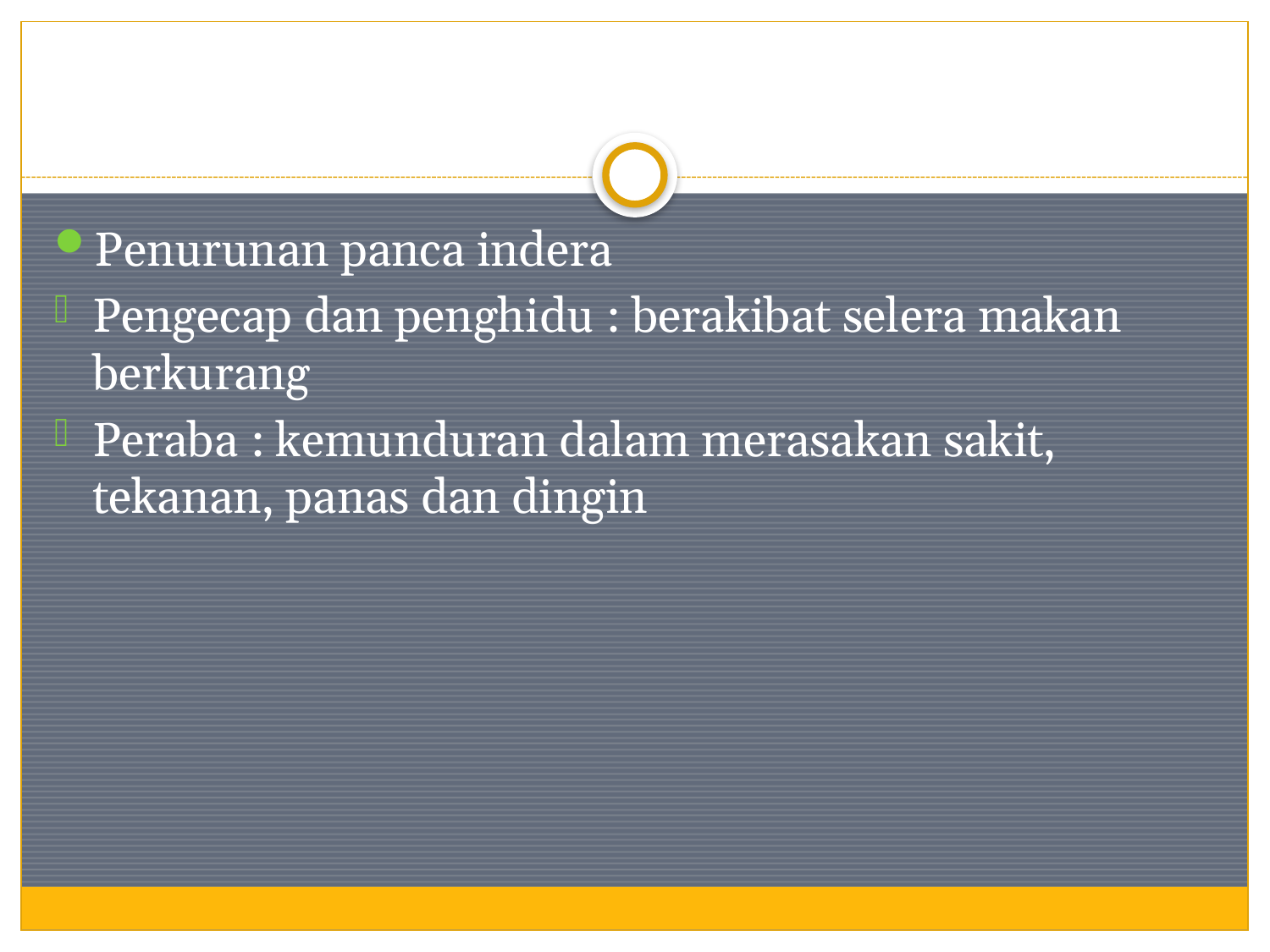

#
Penurunan panca indera
Pengecap dan penghidu : berakibat selera makan berkurang
Peraba : kemunduran dalam merasakan sakit, tekanan, panas dan dingin